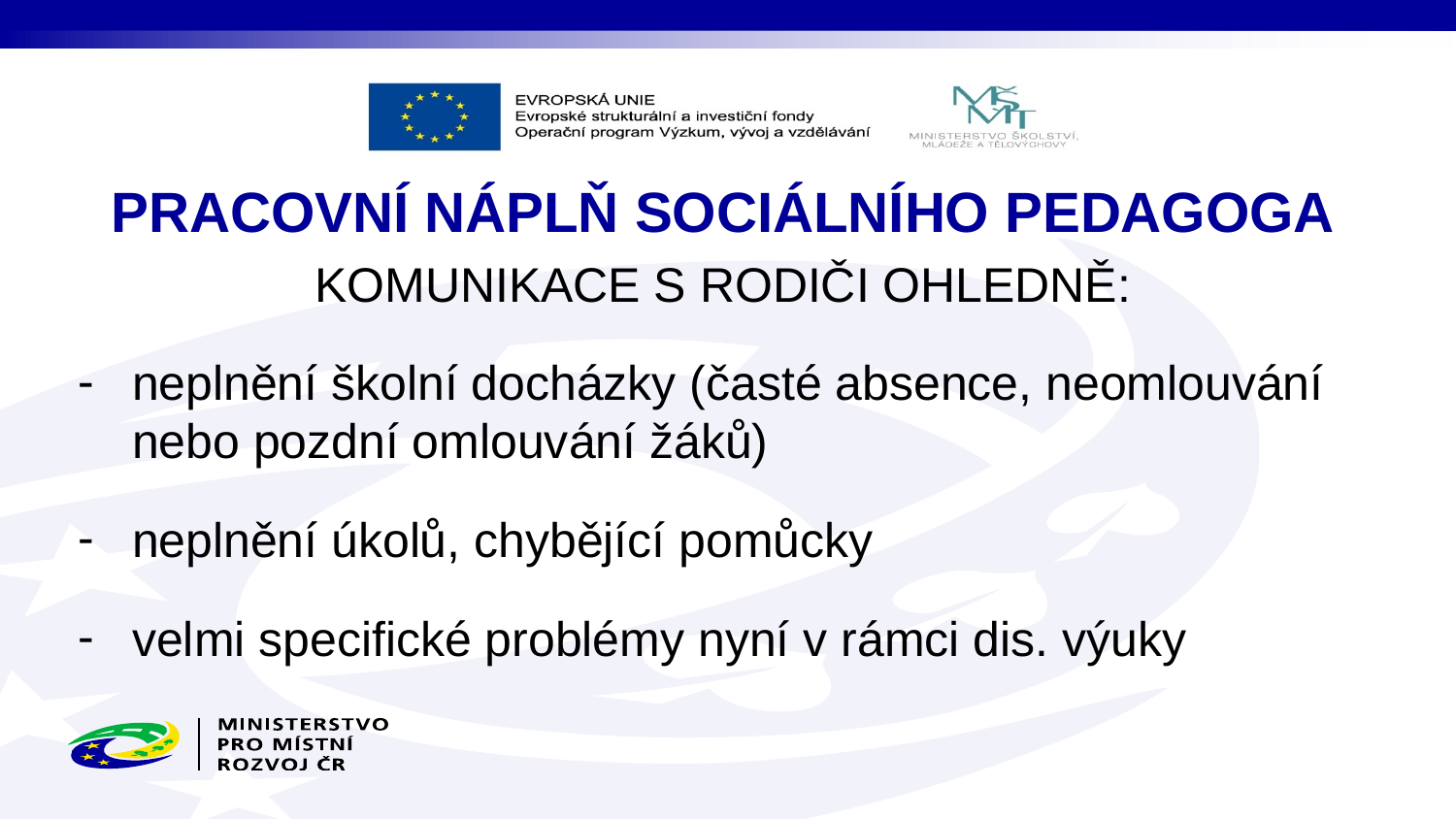

# PRACOVNÍ NÁPLŇ SOCIÁLNÍHO PEDAGOGA
KOMUNIKACE S RODIČI OHLEDNĚ:
neplnění školní docházky (časté absence, neomlouvání nebo pozdní omlouvání žáků)
neplnění úkolů, chybějící pomůcky
velmi specifické problémy nyní v rámci dis. výuky